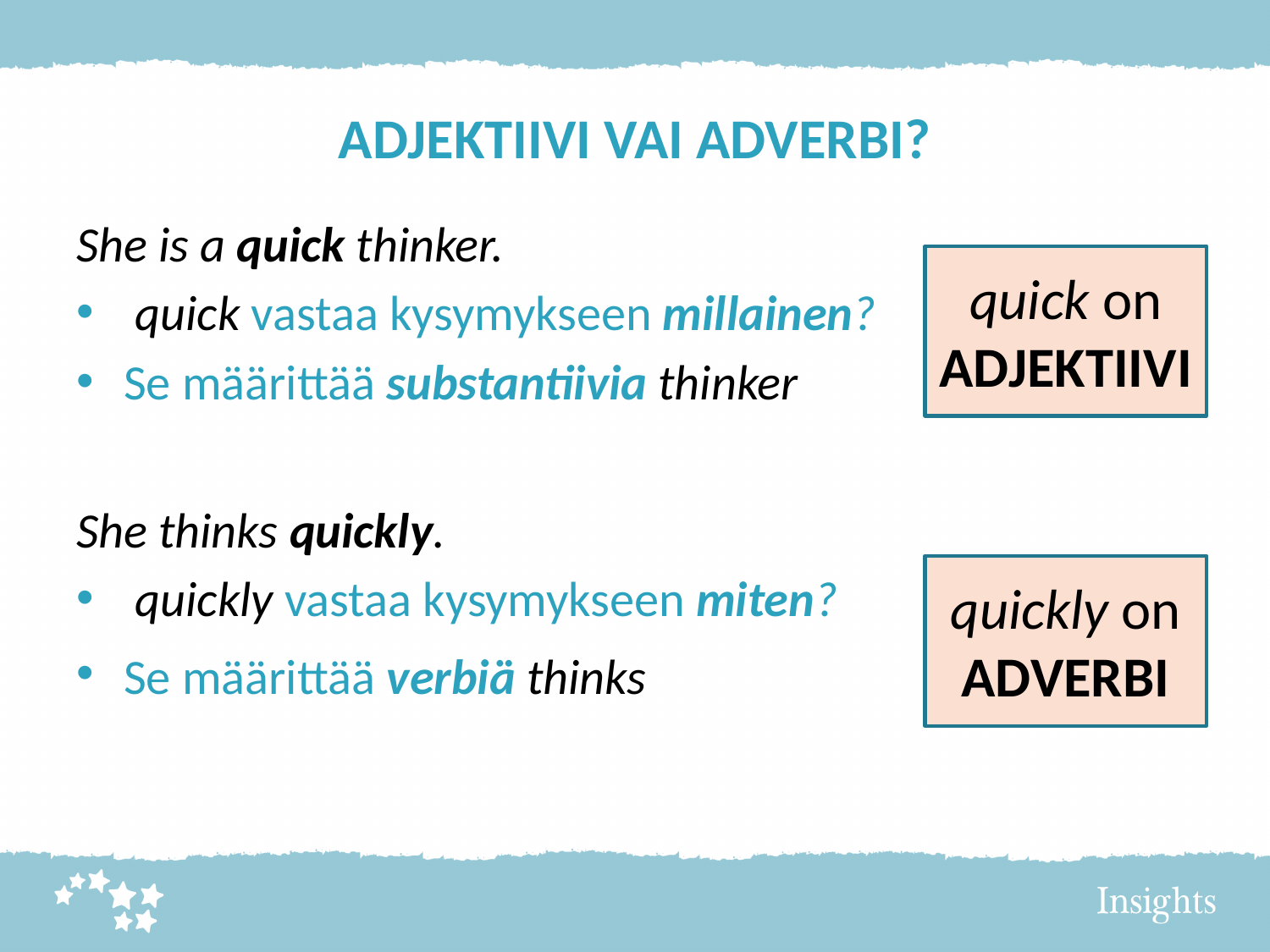

# ADJEKTIIVI VAI ADVERBI?
She is a quick thinker.
 quick vastaa kysymykseen millainen?
Se määrittää substantiivia thinker

She thinks quickly.
 quickly vastaa kysymykseen miten?
Se määrittää verbiä thinks
quick on ADJEKTIIVI
quickly on ADVERBI